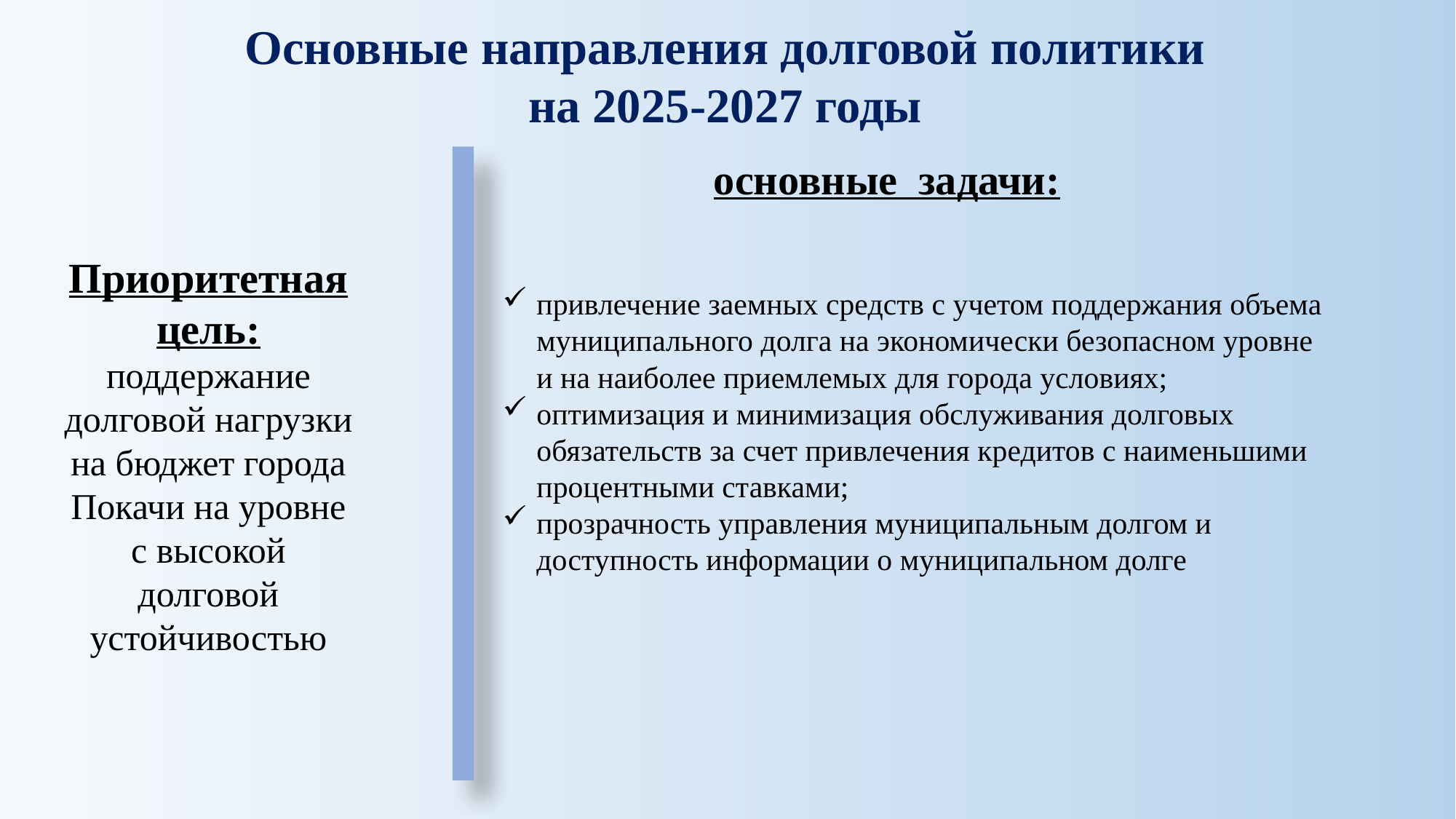

Основные направления долговой политики
на 2025-2027 годы

основные  задачи:
Приоритетная цель:
поддержание долговой нагрузки на бюджет города Покачи на уровне с высокой долговой устойчивостью

привлечение заемных средств с учетом поддержания объема муниципального долга на экономически безопасном уровне и на наиболее приемлемых для города условиях;
оптимизация и минимизация обслуживания долговых обязательств за счет привлечения кредитов с наименьшими процентными ставками;
прозрачность управления муниципальным долгом и доступность информации о муниципальном долге